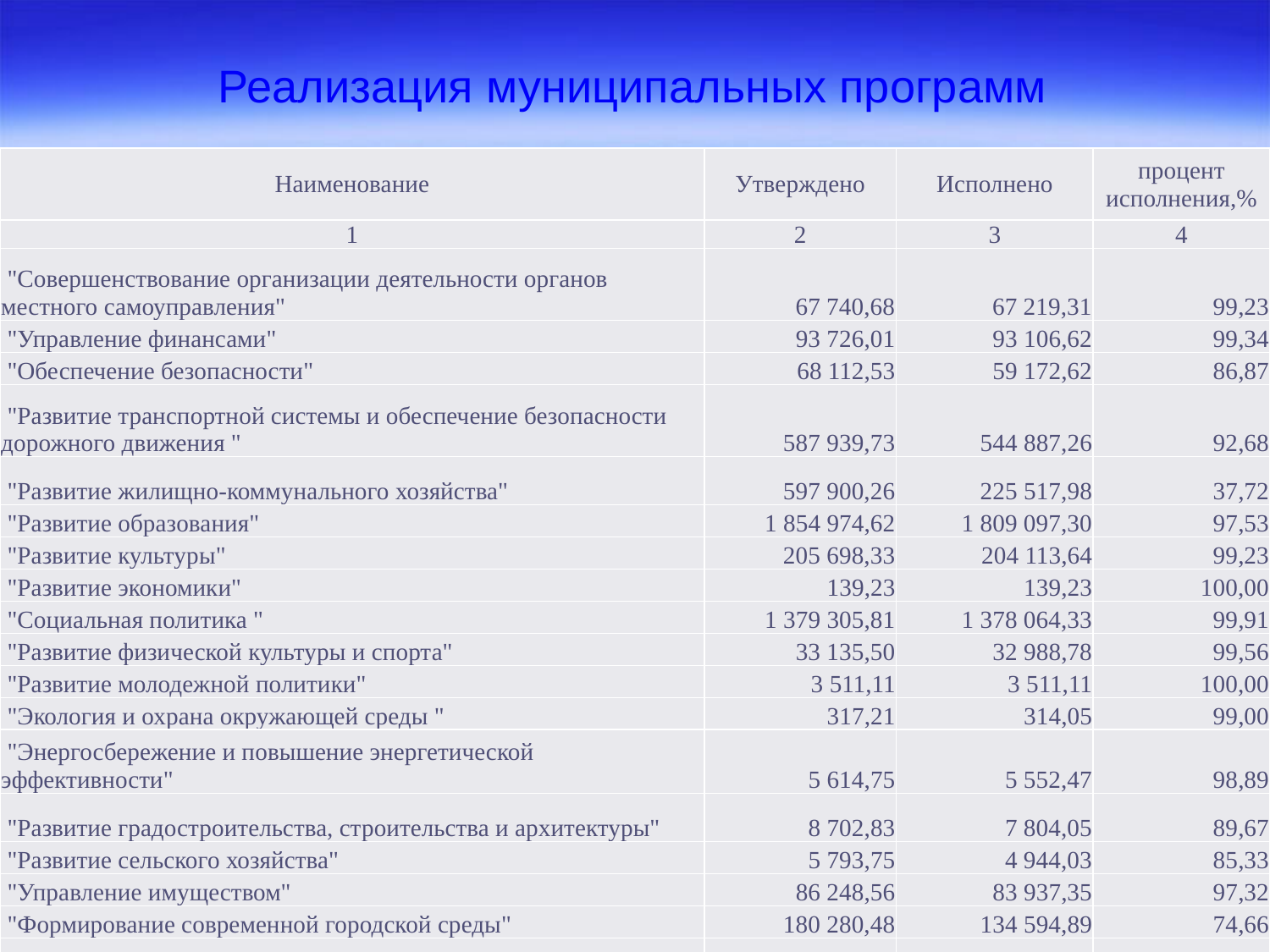

# Реализация муниципальных программ
| Наименование | Утверждено | Исполнено | процент исполнения,% |
| --- | --- | --- | --- |
| 1 | 2 | 3 | 4 |
| "Совершенствование организации деятельности органов местного самоуправления" | 67 740,68 | 67 219,31 | 99,23 |
| "Управление финансами" | 93 726,01 | 93 106,62 | 99,34 |
| "Обеспечение безопасности" | 68 112,53 | 59 172,62 | 86,87 |
| "Развитие транспортной системы и обеспечение безопасности дорожного движения " | 587 939,73 | 544 887,26 | 92,68 |
| "Развитие жилищно-коммунального хозяйства" | 597 900,26 | 225 517,98 | 37,72 |
| "Развитие образования" | 1 854 974,62 | 1 809 097,30 | 97,53 |
| "Развитие культуры" | 205 698,33 | 204 113,64 | 99,23 |
| "Развитие экономики" | 139,23 | 139,23 | 100,00 |
| "Социальная политика " | 1 379 305,81 | 1 378 064,33 | 99,91 |
| "Развитие физической культуры и спорта" | 33 135,50 | 32 988,78 | 99,56 |
| "Развитие молодежной политики" | 3 511,11 | 3 511,11 | 100,00 |
| "Экология и охрана окружающей среды " | 317,21 | 314,05 | 99,00 |
| "Энергосбережение и повышение энергетической эффективности" | 5 614,75 | 5 552,47 | 98,89 |
| "Развитие градостроительства, строительства и архитектуры" | 8 702,83 | 7 804,05 | 89,67 |
| "Развитие сельского хозяйства" | 5 793,75 | 4 944,03 | 85,33 |
| "Управление имуществом" | 86 248,56 | 83 937,35 | 97,32 |
| "Формирование современной городской среды" | 180 280,48 | 134 594,89 | 74,66 |
| Всего: | 5 179 141,40 | 4 654 965,01 | 89,88 |
|  |  |  |  |